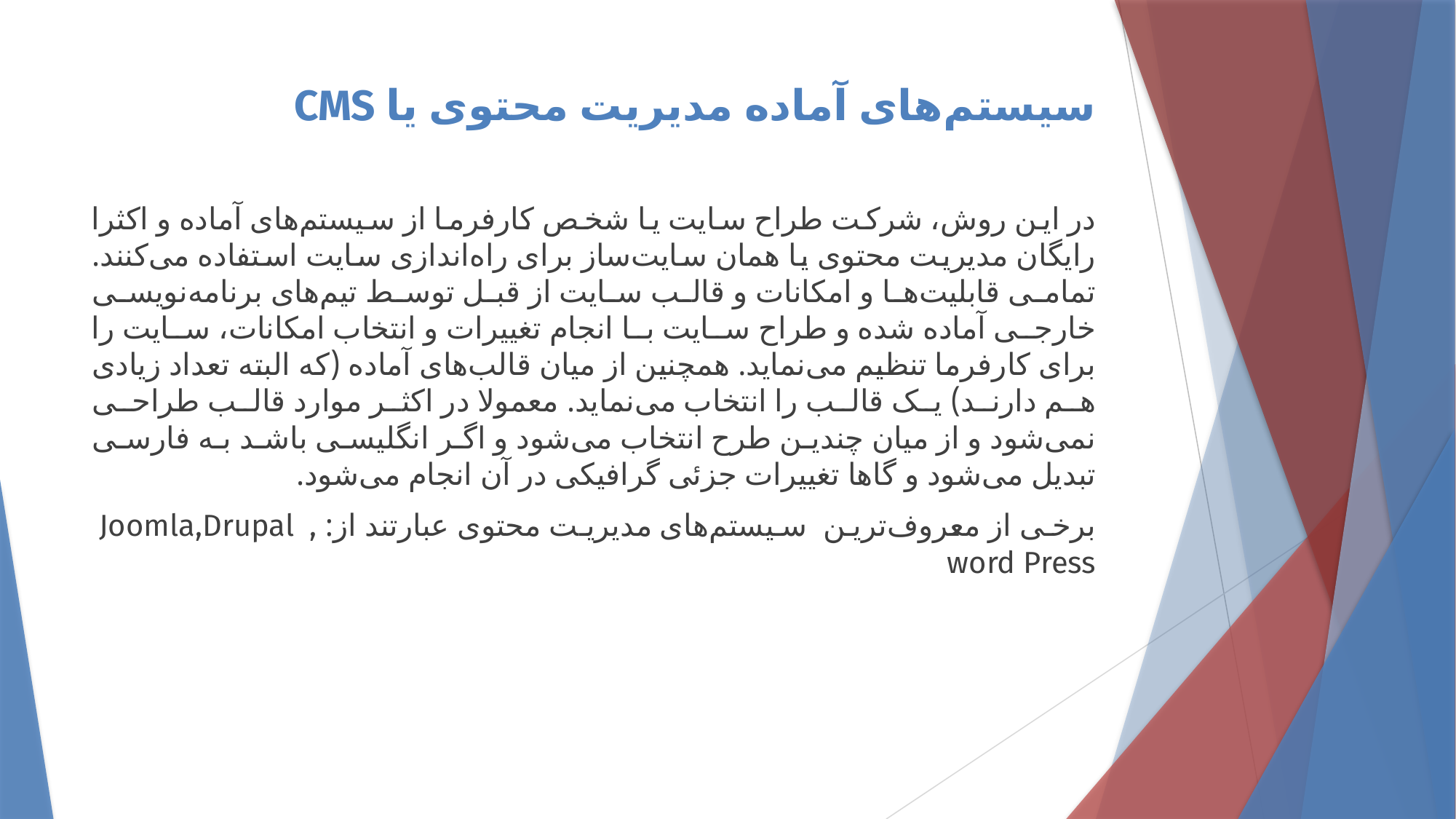

# سیستم‌های آماده مدیریت محتوی یا CMS
در این روش، شرکت طراح سایت یا شخص کارفرما از سیستم‌های آماده و اکثرا رایگان مدیریت محتوی یا همان سایت‌ساز برای راه‌اندازی سایت استفاده می‌کنند. تمامی قابلیت‌ها و امکانات و قالب سایت از قبل توسط تیم‌های برنامه‌نویسی خارجی آماده شده و طراح سایت با انجام تغییرات و انتخاب امکانات، سایت را برای کارفرما تنظیم می‌نماید. همچنین از میان قالب‌های آماده (که البته تعداد زیادی هم دارند) یک قالب را انتخاب می‌نماید. معمولا در اکثر موارد قالب طراحی نمی‌شود و از میان چندین طرح انتخاب می‌شود و اگر انگلیسی باشد به فارسی تبدیل می‌شود و گاها تغییرات جزئی گرافیکی در آن انجام می‌شود.
برخی از معروف‌ترین  سیستم‌های مدیریت محتوی عبارتند از: Joomla,Drupal , word Press